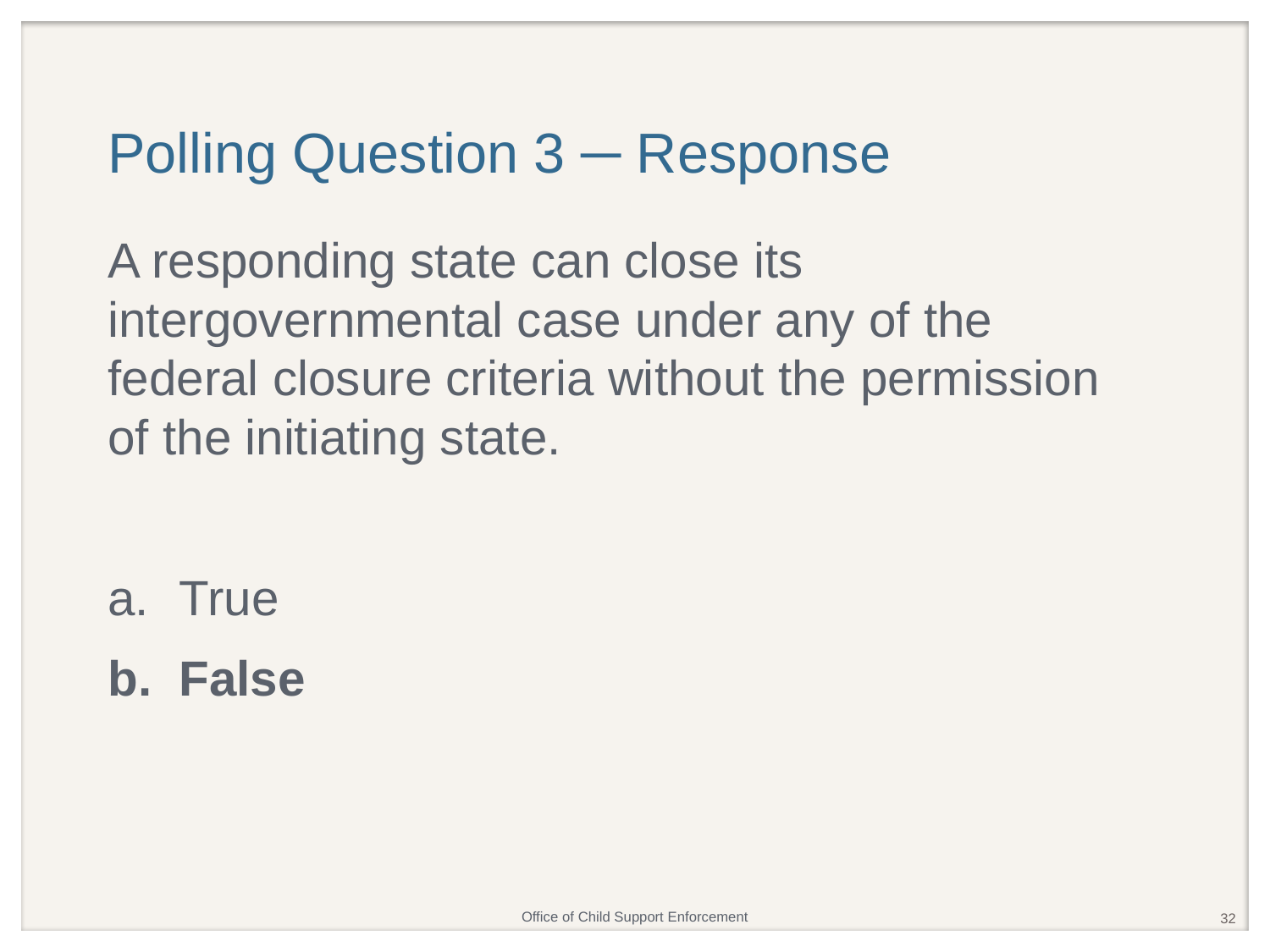

# Polling Question 3 ─ Response
A responding state can close its intergovernmental case under any of the federal closure criteria without the permission of the initiating state.

True
False
32